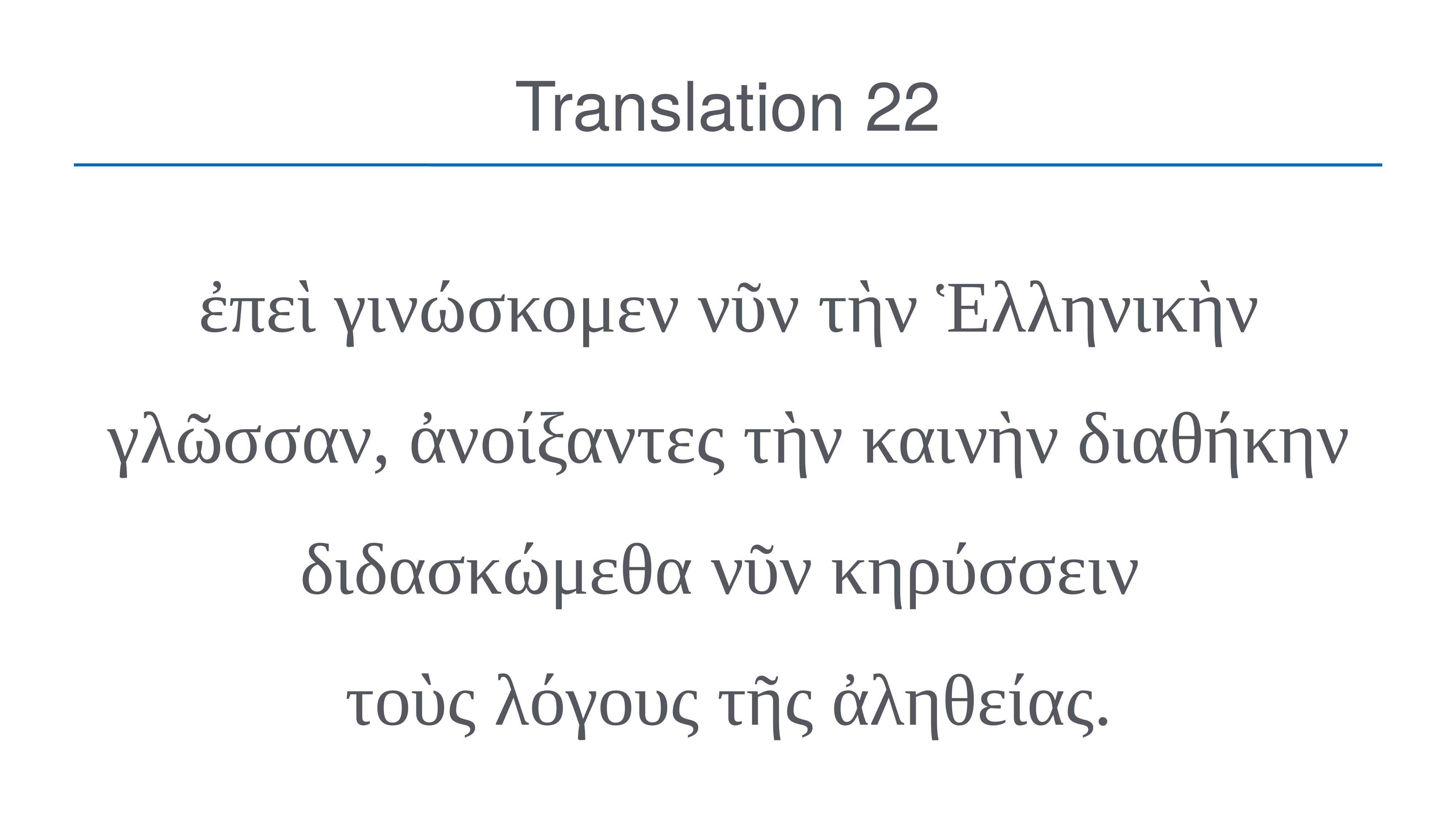

# Translation 22
ἐπεὶ γινώσκομεν νῦν τὴν Ἑλληνικὴν γλῶσσαν, ἀνοίξαντες τὴν καινὴν διαθήκην διδασκώμεθα νῦν κηρύσσειν
τοὺς λόγους τῆς ἀληθείας.